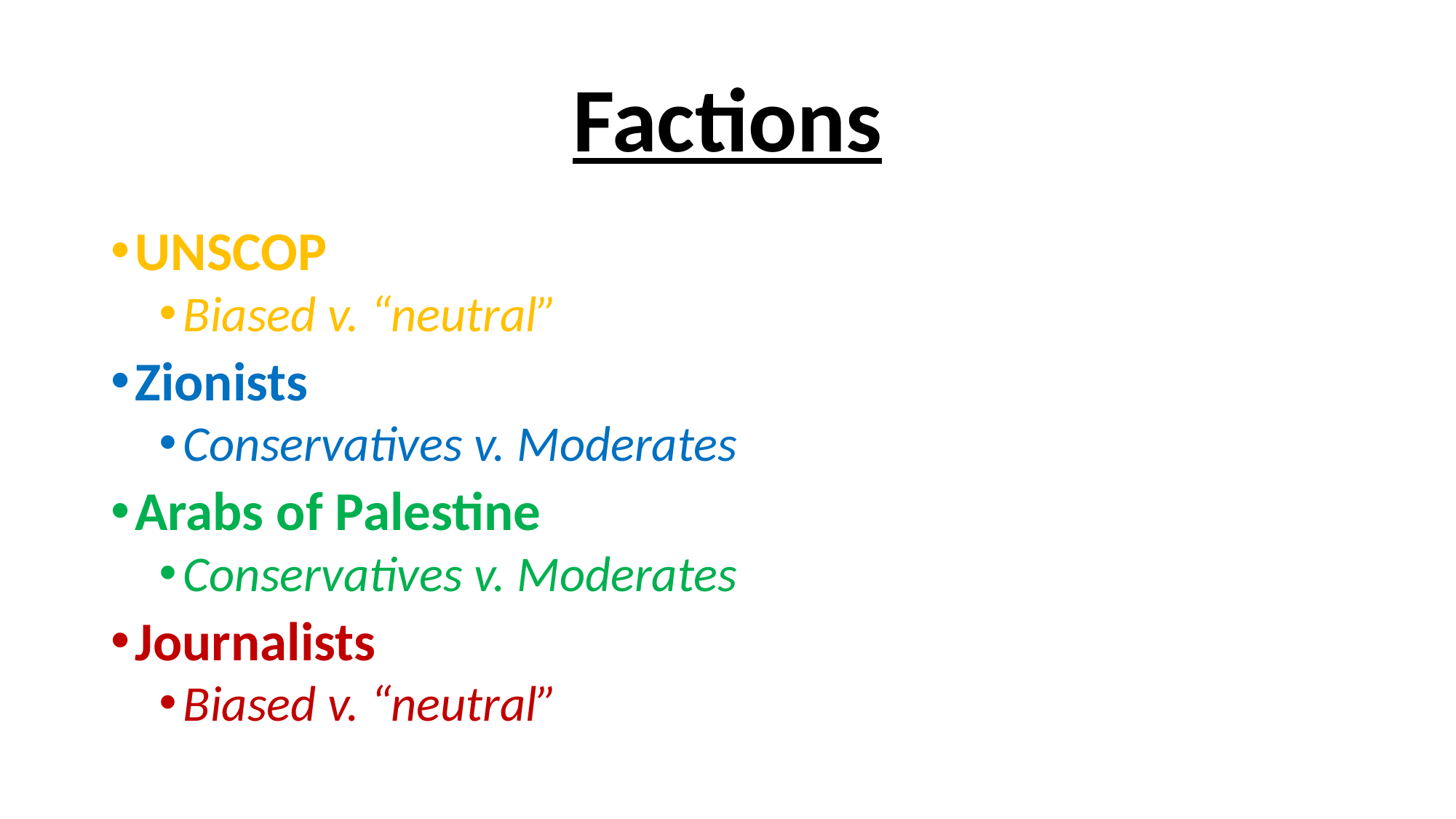

# Factions
UNSCOP
Biased v. “neutral”
Zionists
Conservatives v. Moderates
Arabs of Palestine
Conservatives v. Moderates
Journalists
Biased v. “neutral”